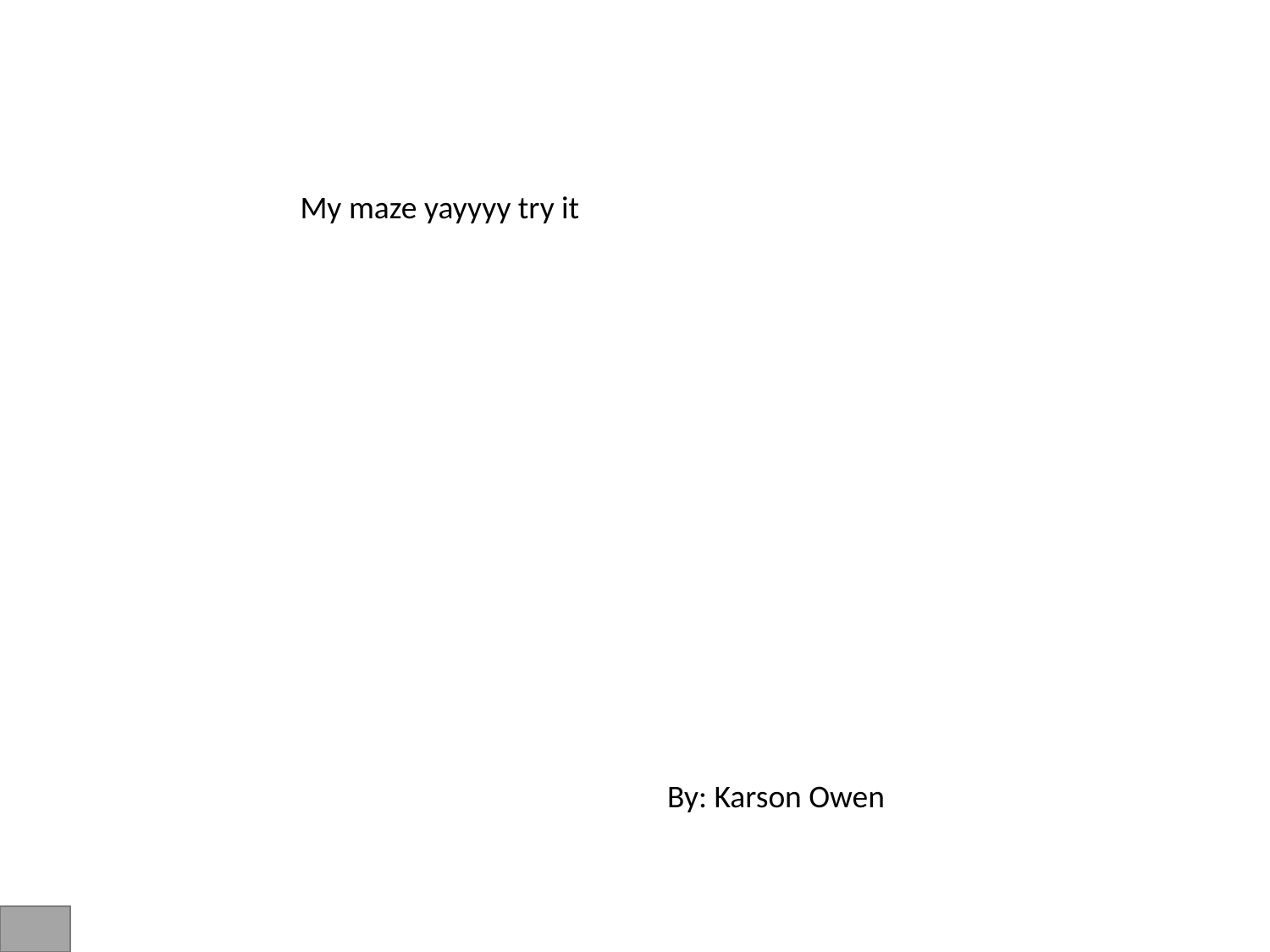

My maze yayyyy try it
By: Karson Owen